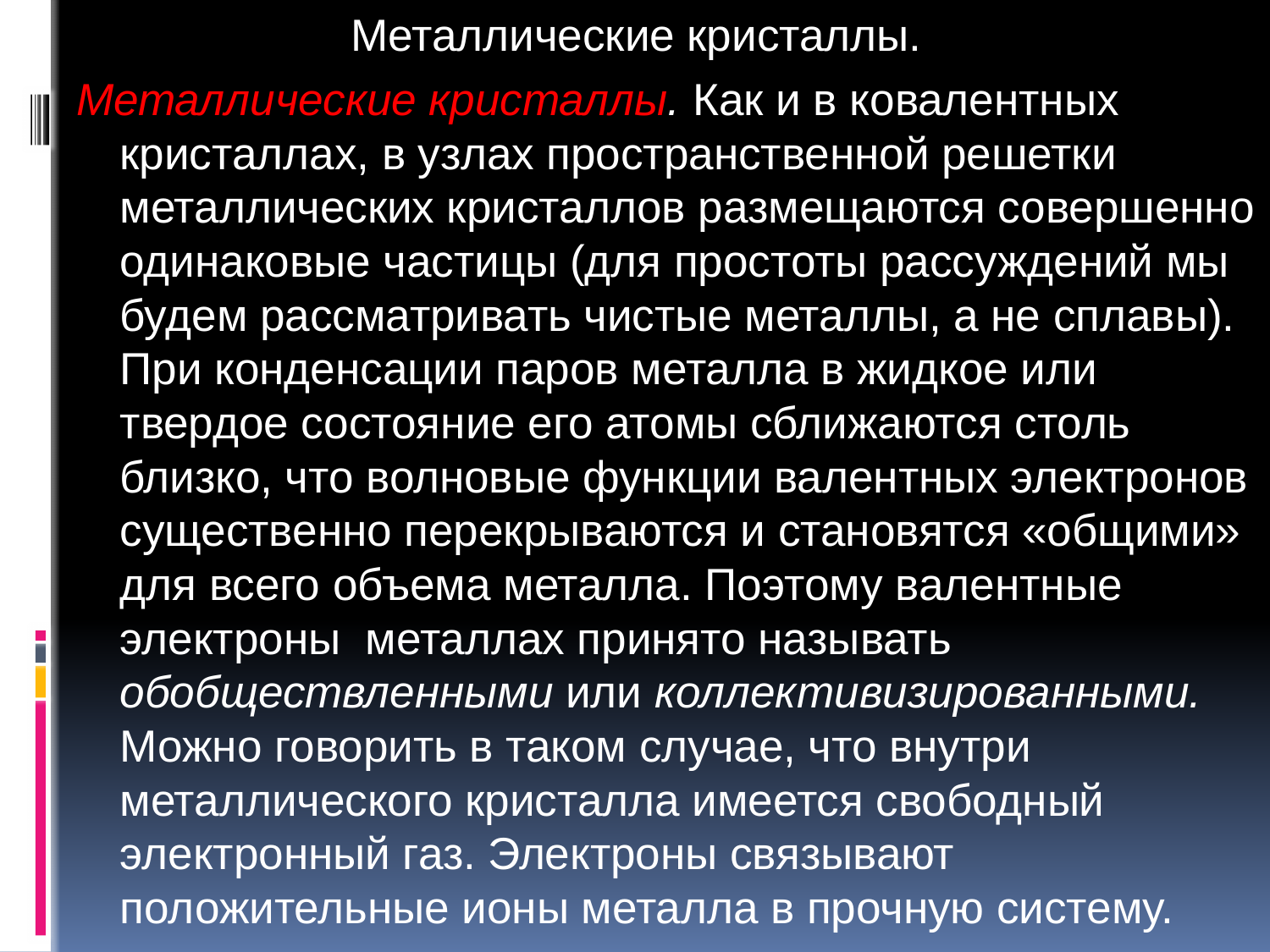

Металлические кристаллы.
Металлические кристаллы. Как и в ковалентных кристаллах, в узлах пространственной решетки металлических кристаллов размещаются совершенно одинаковые частицы (для простоты рассуждений мы будем рассматривать чистые металлы, а не сплавы). При конденсации паров металла в жидкое или твердое состояние его атомы сближаются столь близко, что волновые функции валентных электронов существенно перекрываются и становятся «общими» для всего объема металла. Поэтому валентные электроны  металлах принято называть обобществленными или коллективизированными. Можно говорить в таком случае, что внутри металлического кристалла имеется свободный электронный газ. Электроны связывают положительные ионы металла в прочную систему.